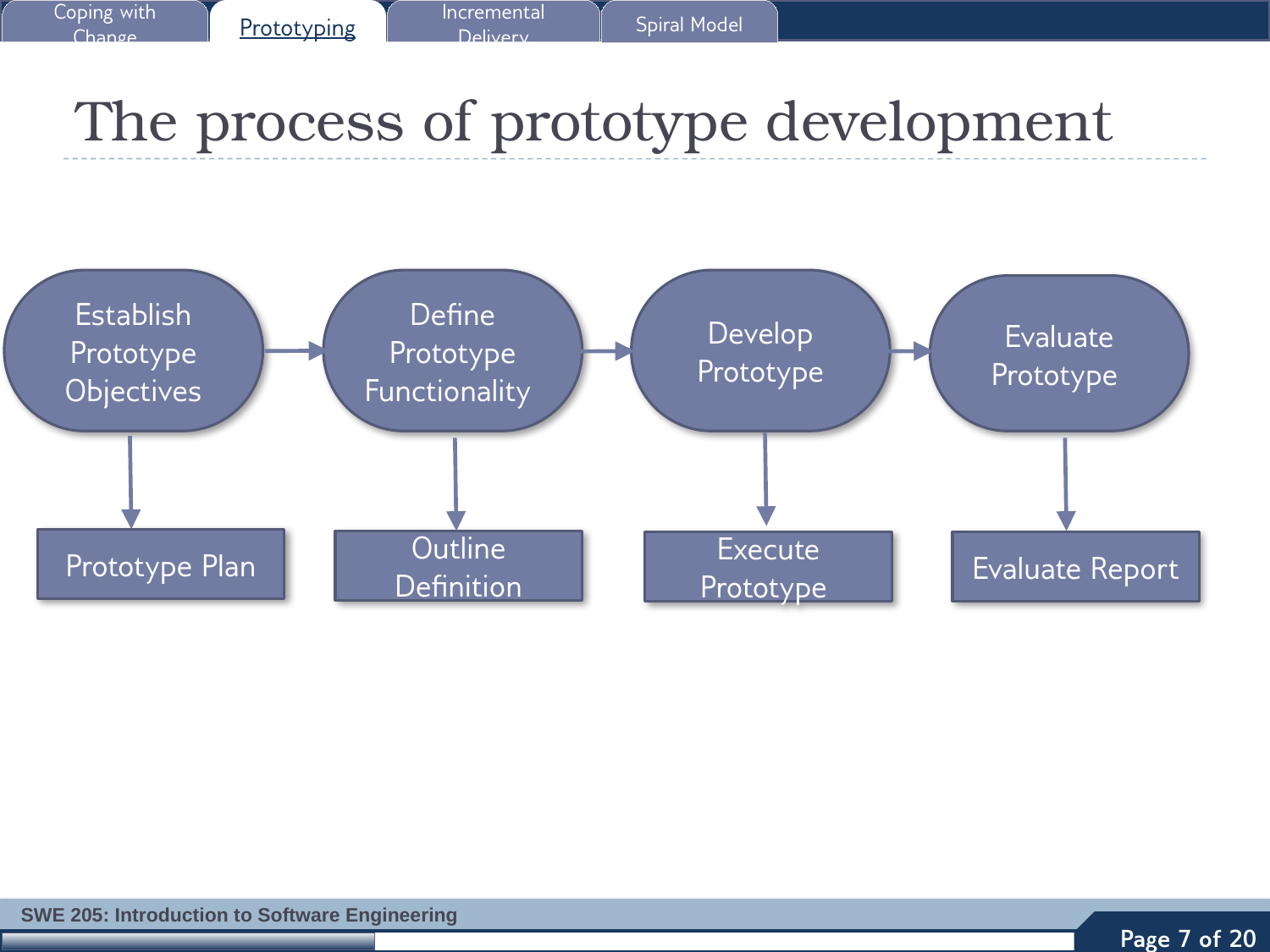

Coping with Change
Prototyping
Incremental Delivery
Spiral Model
# The process of prototype development
Establish Prototype Objectives
Define Prototype Functionality
Develop Prototype
Evaluate Prototype
Prototype Plan
Outline Definition
Execute Prototype
Evaluate Report
7
Page 7 of 20